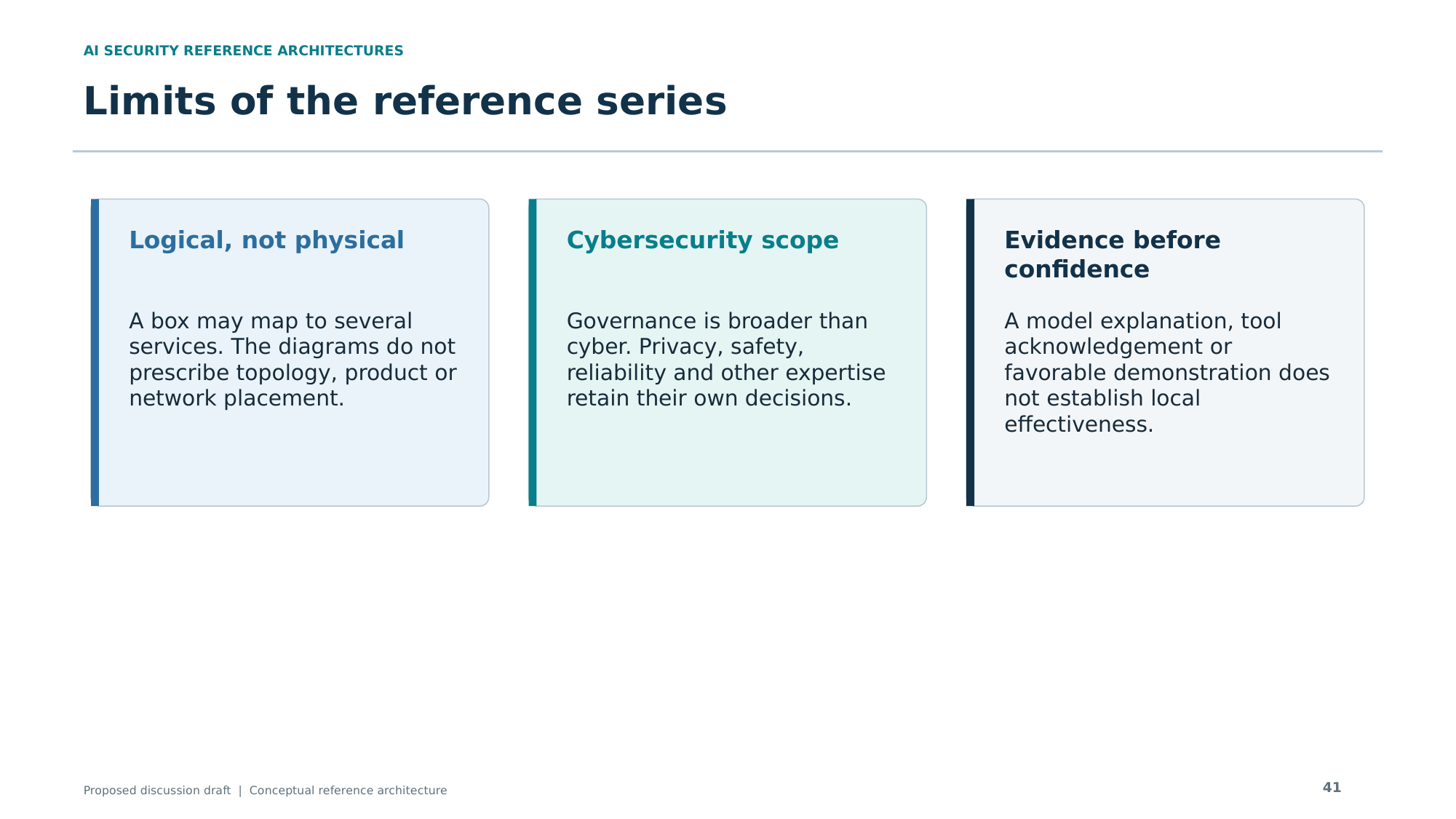

AI SECURITY REFERENCE ARCHITECTURES
Limits of the reference series

Logical, not physical
Cybersecurity scope
Evidence before confidence
A box may map to several services. The diagrams do not prescribe topology, product or network placement.
Governance is broader than cyber. Privacy, safety, reliability and other expertise retain their own decisions.
A model explanation, tool acknowledgement or favorable demonstration does not establish local effectiveness.
41
Proposed discussion draft  |  Conceptual reference architecture